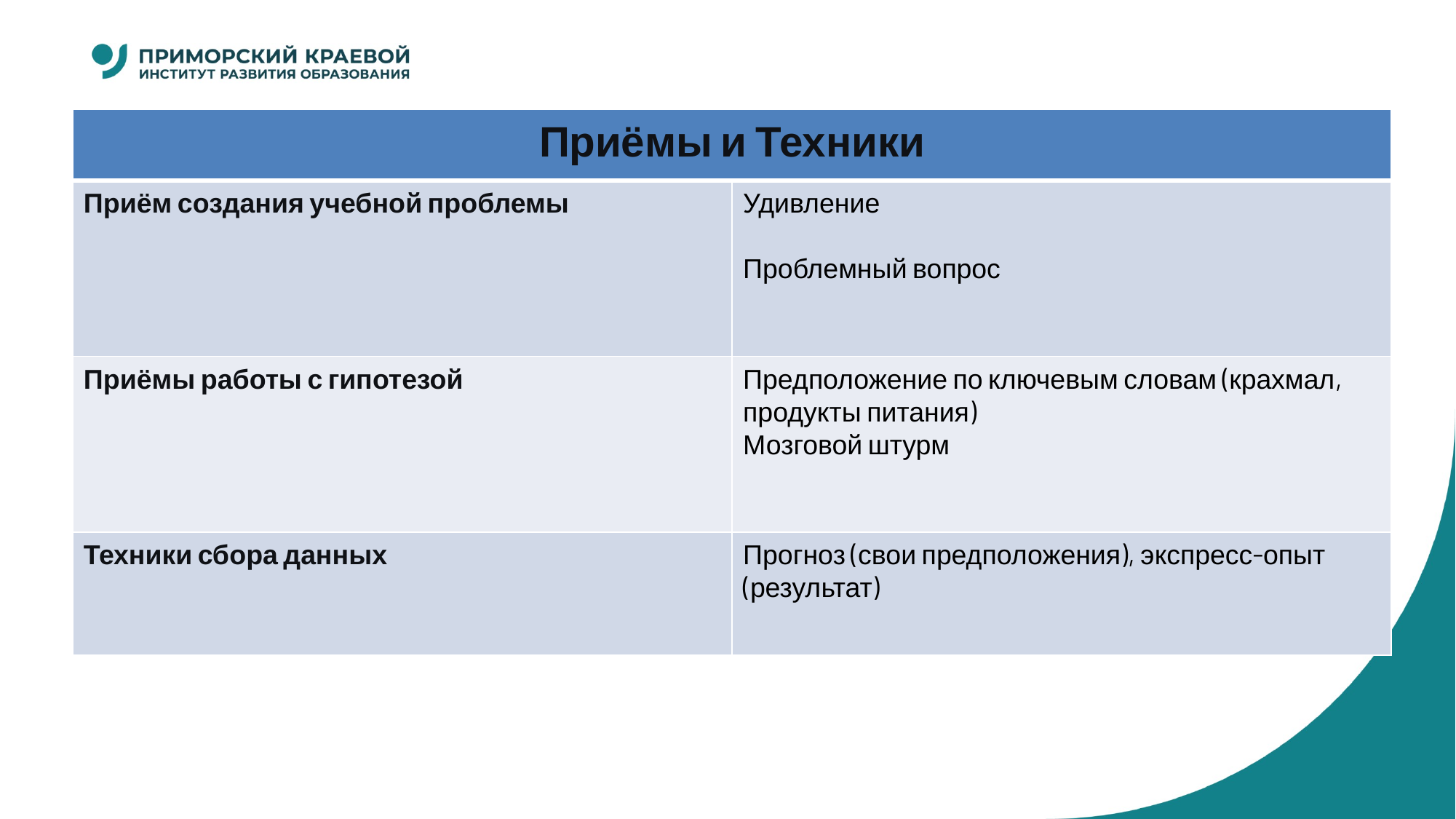

| Приёмы и Техники |  |
| --- | --- |
| Приём создания учебной проблемы | Удивление Проблемный вопрос |
| Приёмы работы с гипотезой | Предположение по ключевым словам (крахмал, продукты питания) Мозговой штурм |
| Техники сбора данных | Прогноз (свои предположения), экспресс-опыт (результат) |